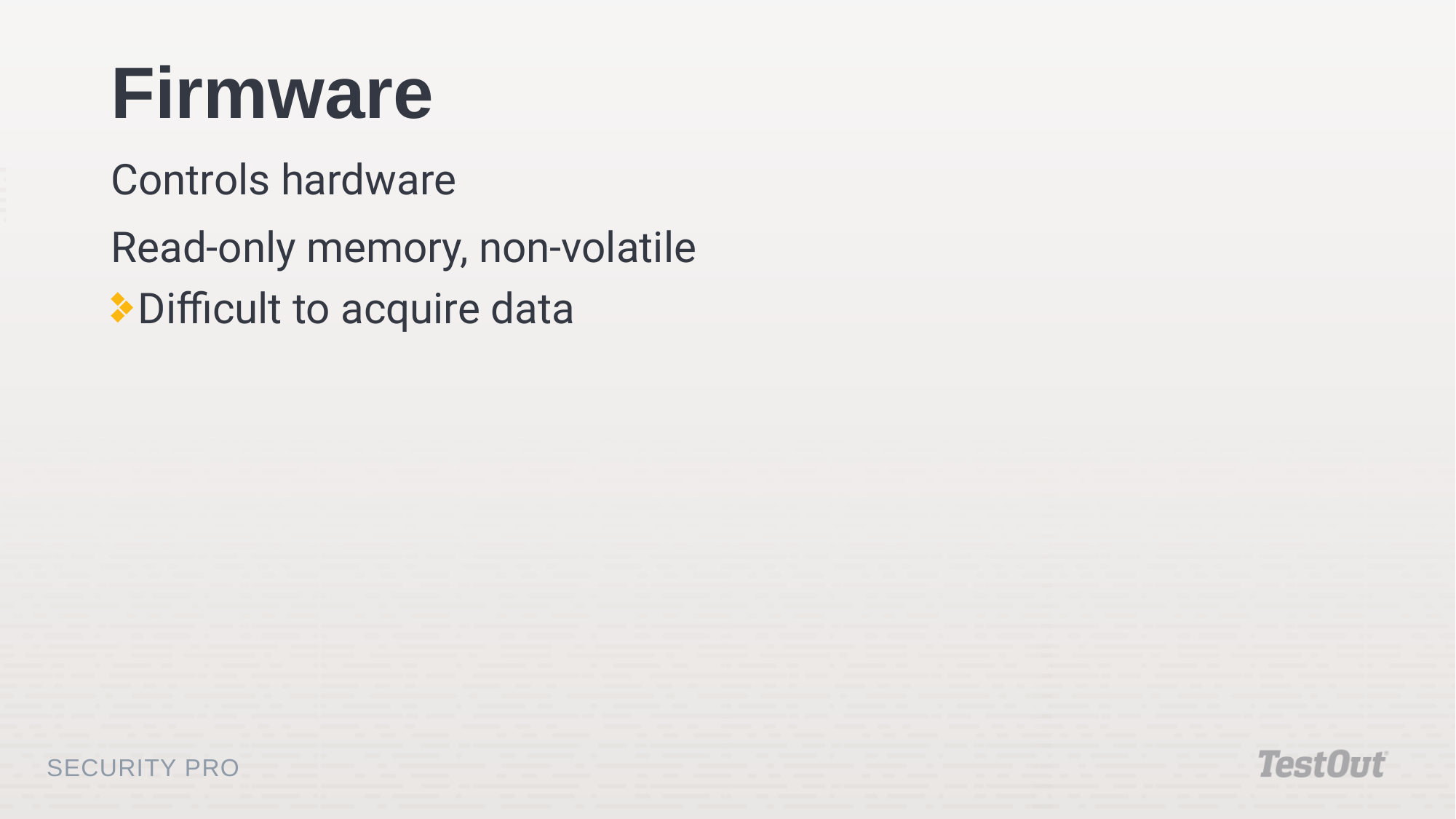

# Firmware
Controls hardware
Read-only memory, non-volatile
Difficult to acquire data
Security Pro